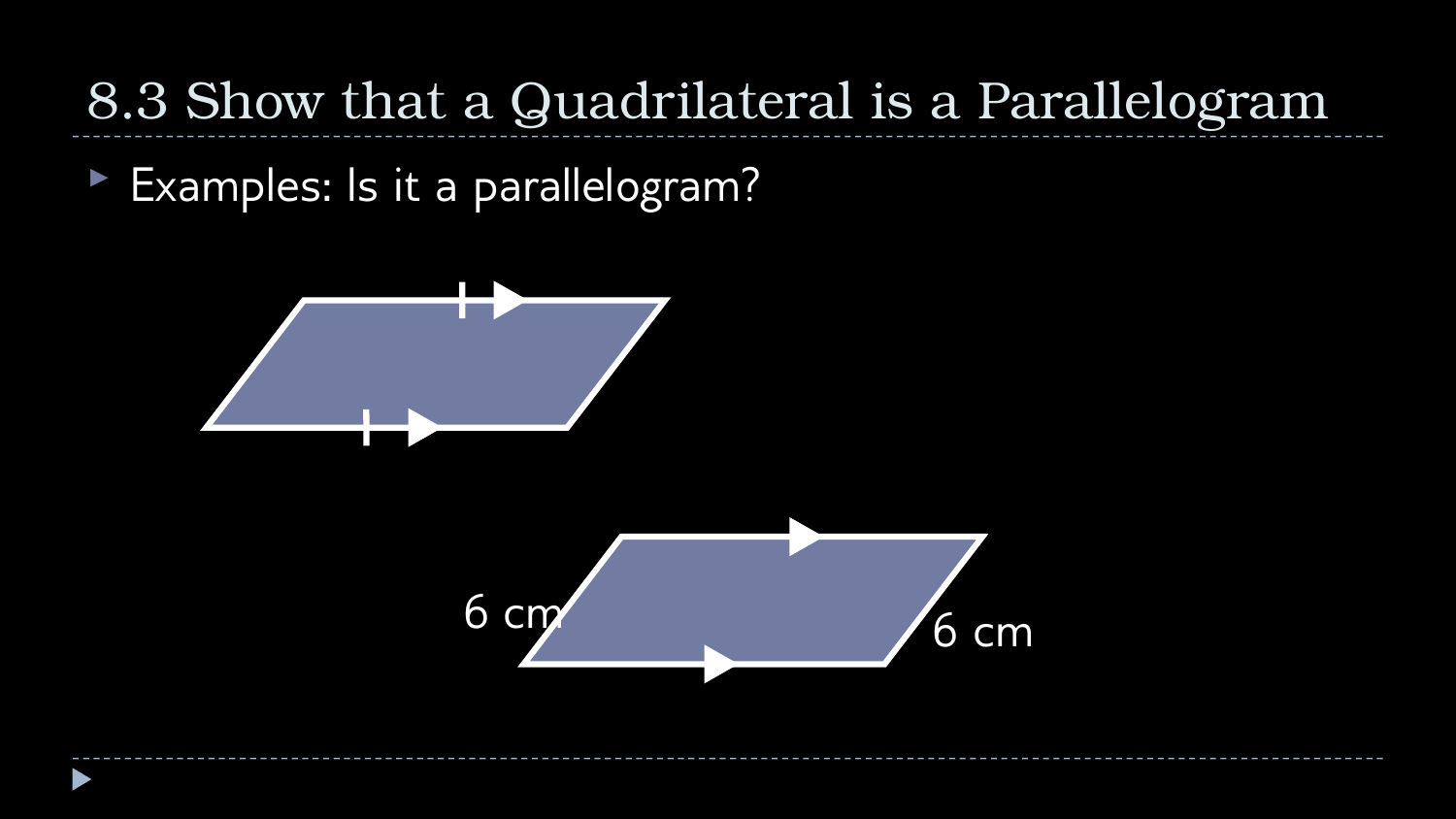

# 8.3 Show that a Quadrilateral is a Parallelogram
Examples: Is it a parallelogram?

6 cm
6 cm